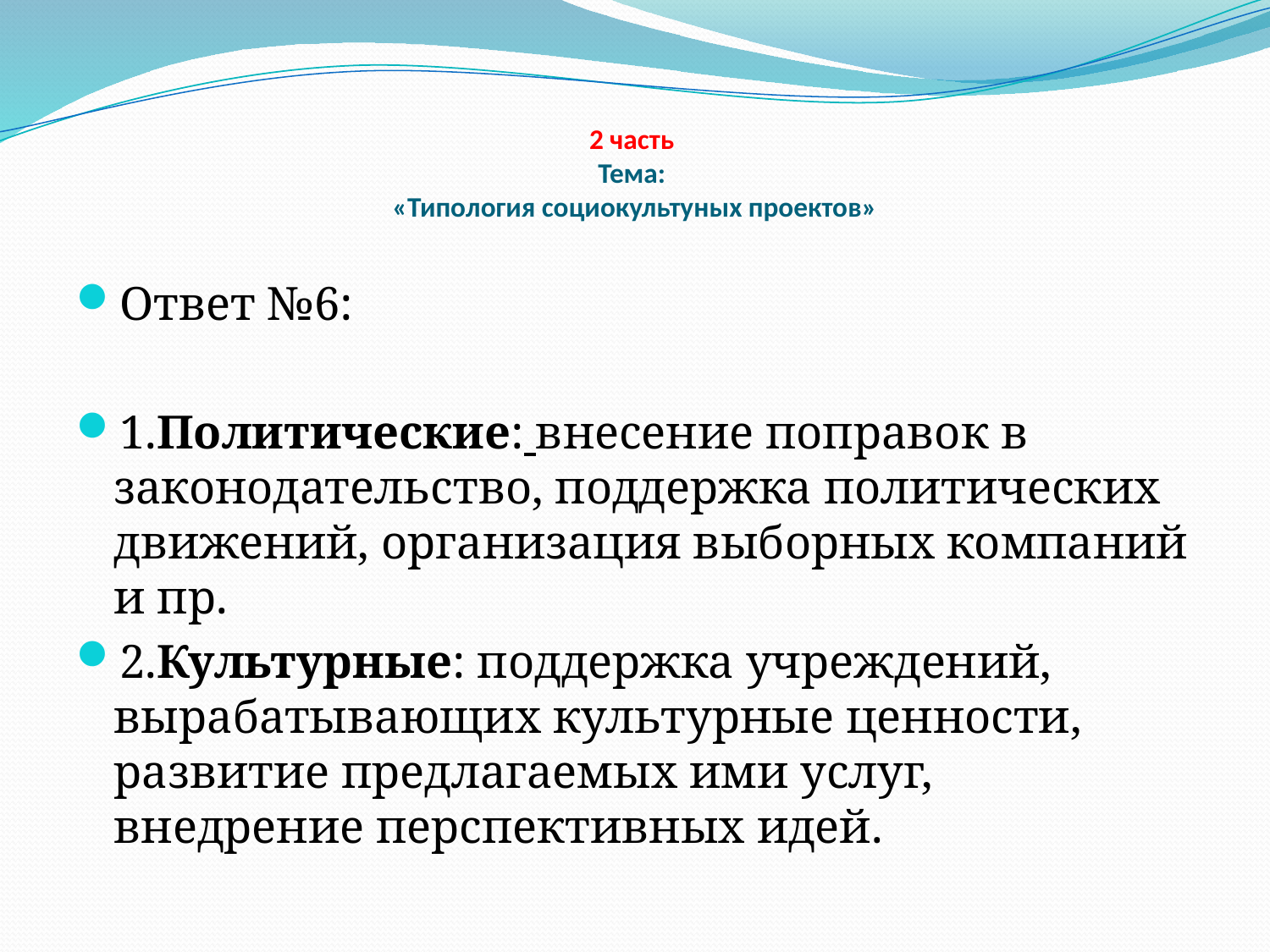

# 2 часть Тема: «Типология социокультуных проектов»
Ответ №6:

1.Политические: внесение поправок в законодательство, поддержка политических движений, организация выборных компаний и пр.
2.Культурные: поддержка учреждений, вырабатывающих культурные ценности, развитие предлагаемых ими услуг, внедрение перспективных идей.